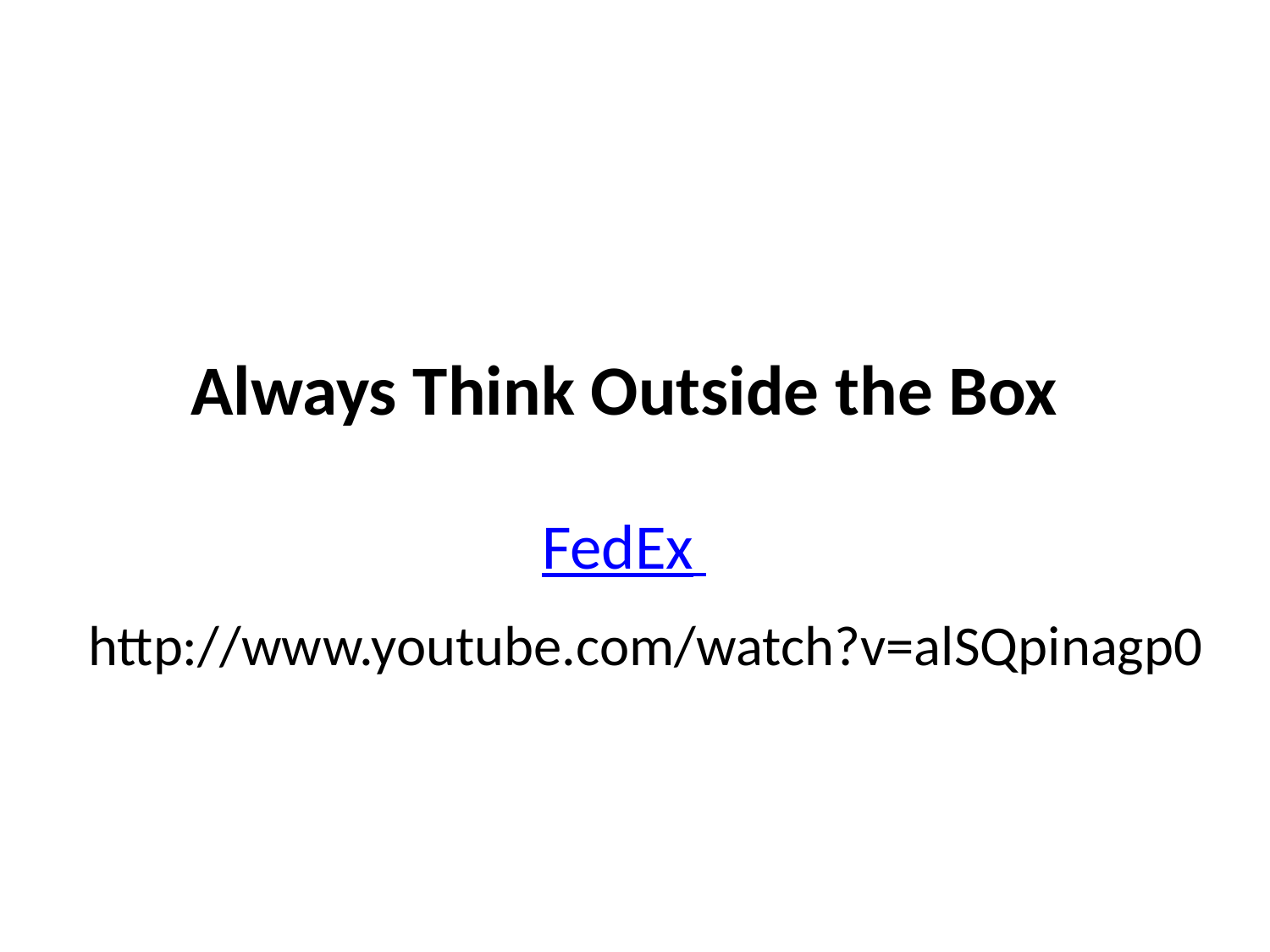

Always Think Outside the Box

FedEx
http://www.youtube.com/watch?v=alSQpinagp0